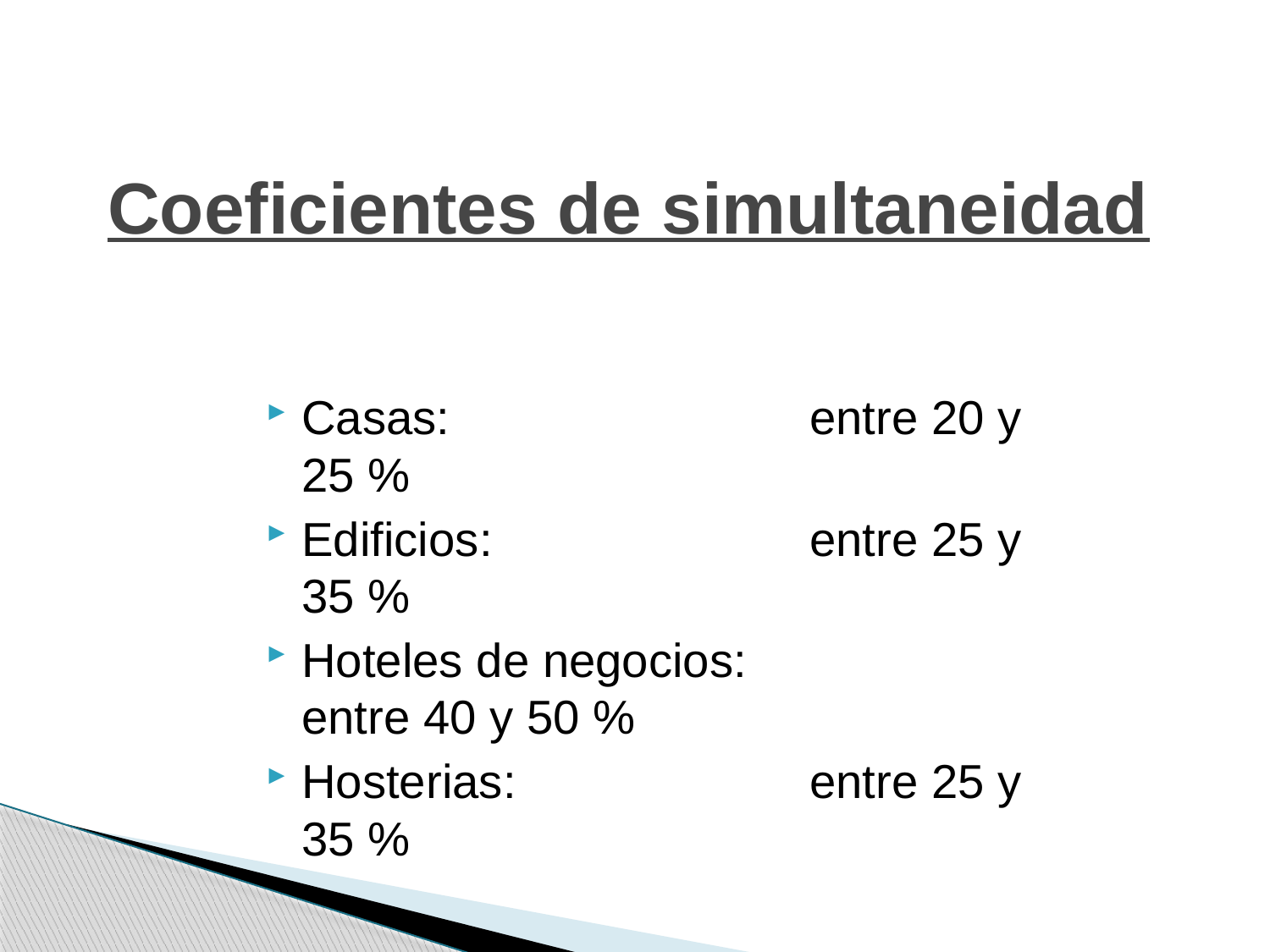

# Coeficientes de simultaneidad
Casas:			entre 20 y 25 %
Edificios:			entre 25 y 35 %
Hoteles de negocios:		entre 40 y 50 %
Hosterias:			entre 25 y 35 %